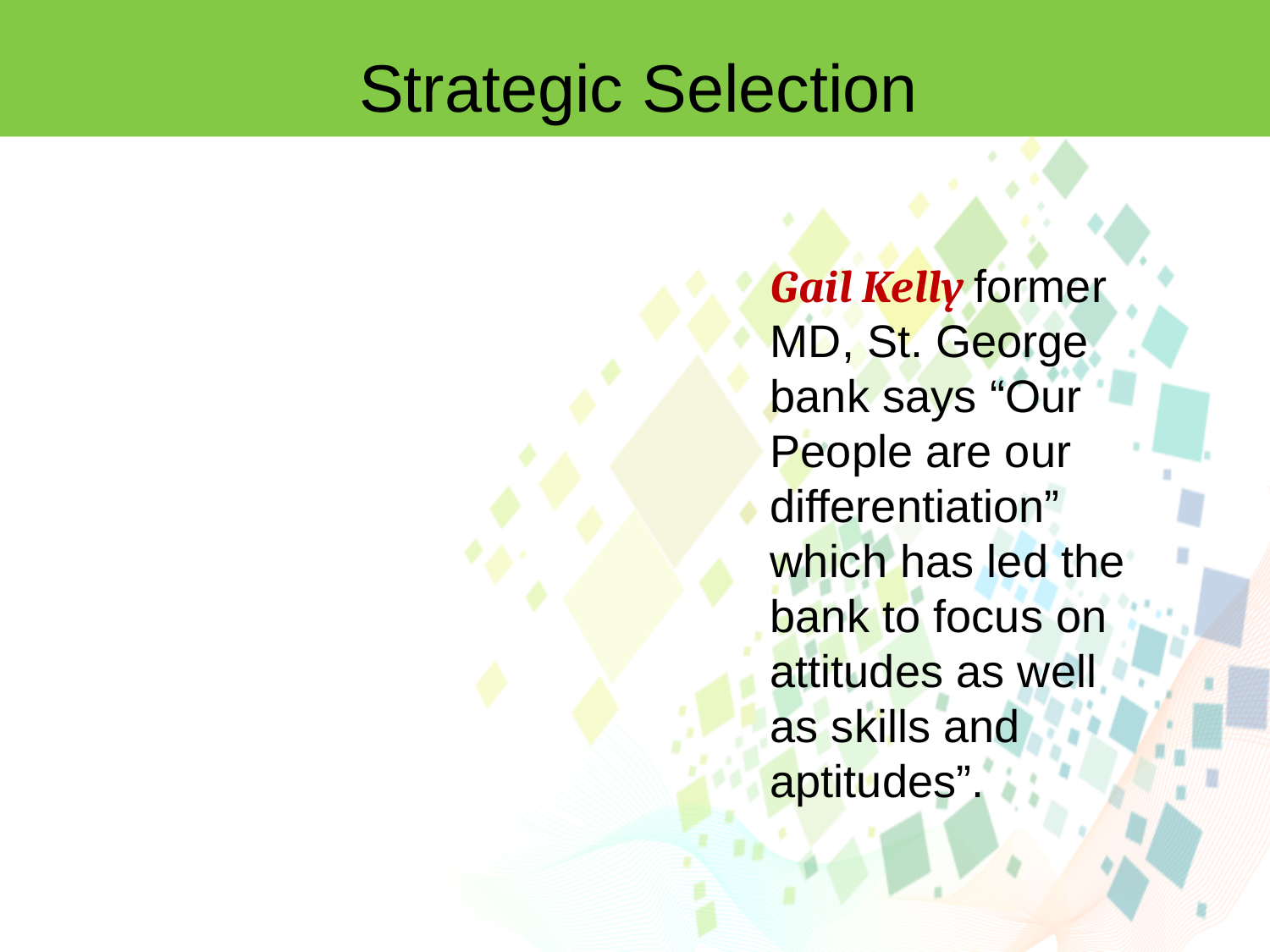

Strategic Selection
Gail Kelly former MD, St. George bank says “Our People are our differentiation” which has led the bank to focus on attitudes as well as skills and aptitudes”.